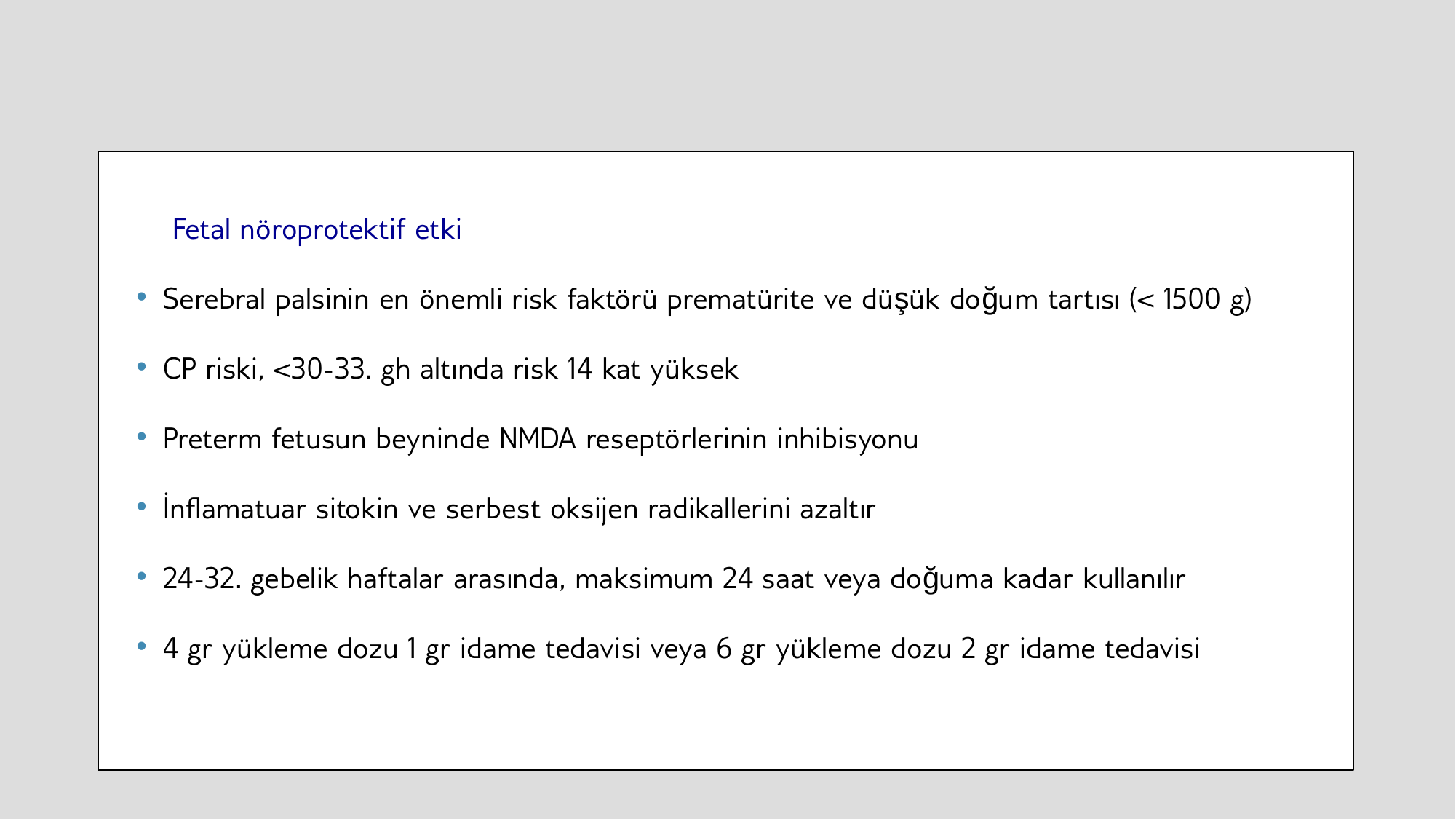

Fetal nöroprotektif etki
Serebral palsinin en önemli risk faktörü prematürite ve düşük doğum tartısı (< 1500 g)
CP riski, <30-33. gh altında risk 14 kat yüksek
Preterm fetusun beyninde NMDA reseptörlerinin inhibisyonu
İnflamatuar sitokin ve serbest oksijen radikallerini azaltır
24-32. gebelik haftalar arasında, maksimum 24 saat veya doğuma kadar kullanılır
4 gr yükleme dozu 1 gr idame tedavisi veya 6 gr yükleme dozu 2 gr idame tedavisi